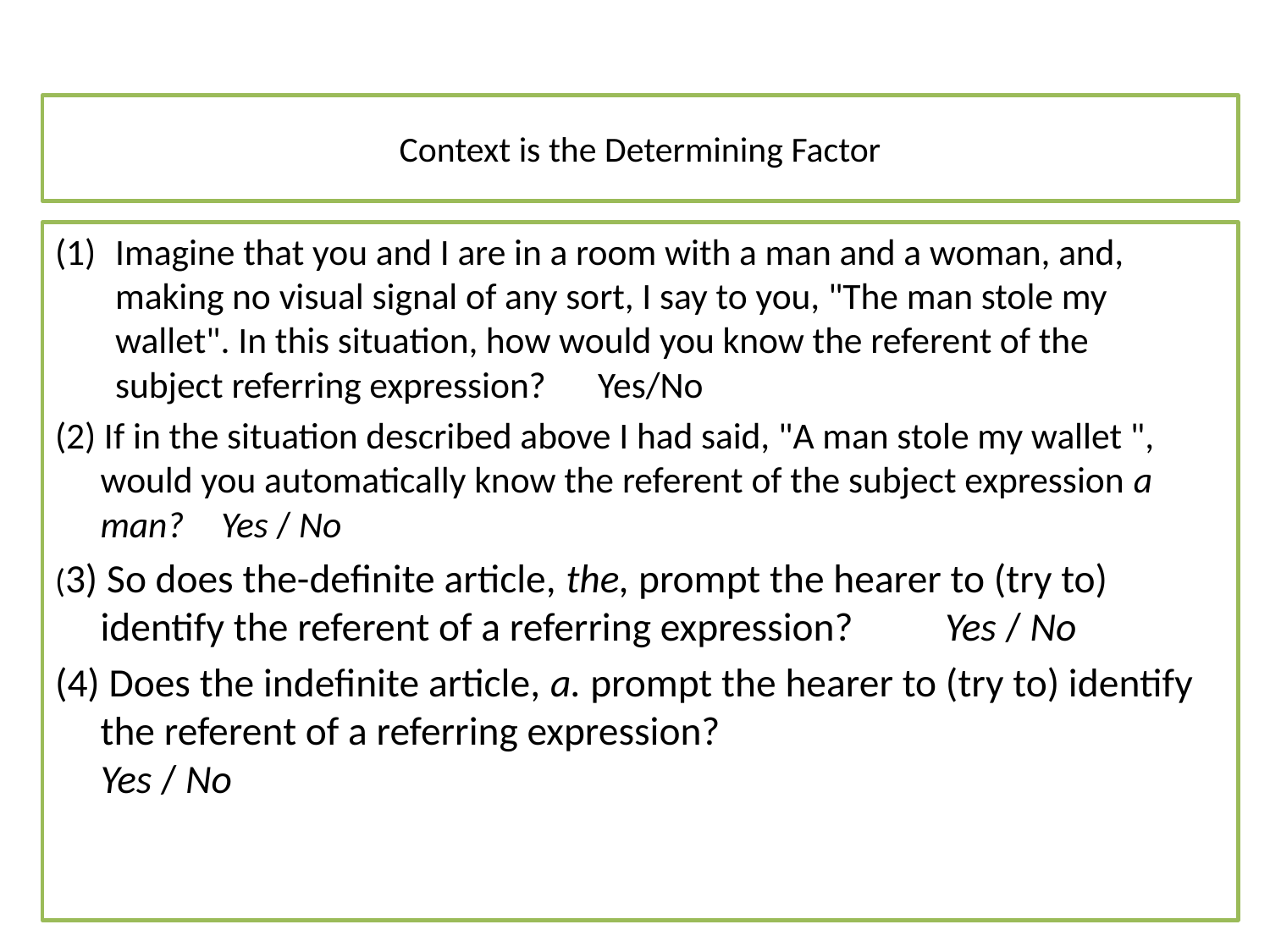

# Context is the Determining Factor
Imagine that you and I are in a room with a man and a woman, and, making no visual signal of any sort, I say to you, "The man stole my wallet". In this situation, how would you know the referent of the
subject referring expression?   			Yes/No
(2) If in the situation described above I had said, "A man stole my wallet ", would you automatically know the referent of the subject expression a man? 						Yes / No
(3) So does the-definite article, the, prompt the hearer to (try to) identify the referent of a referring expression? 										Yes / No
(4) Does the indefinite article, a. prompt the hearer to (try to) identify the referent of a referring expression?                                                  							Yes / No